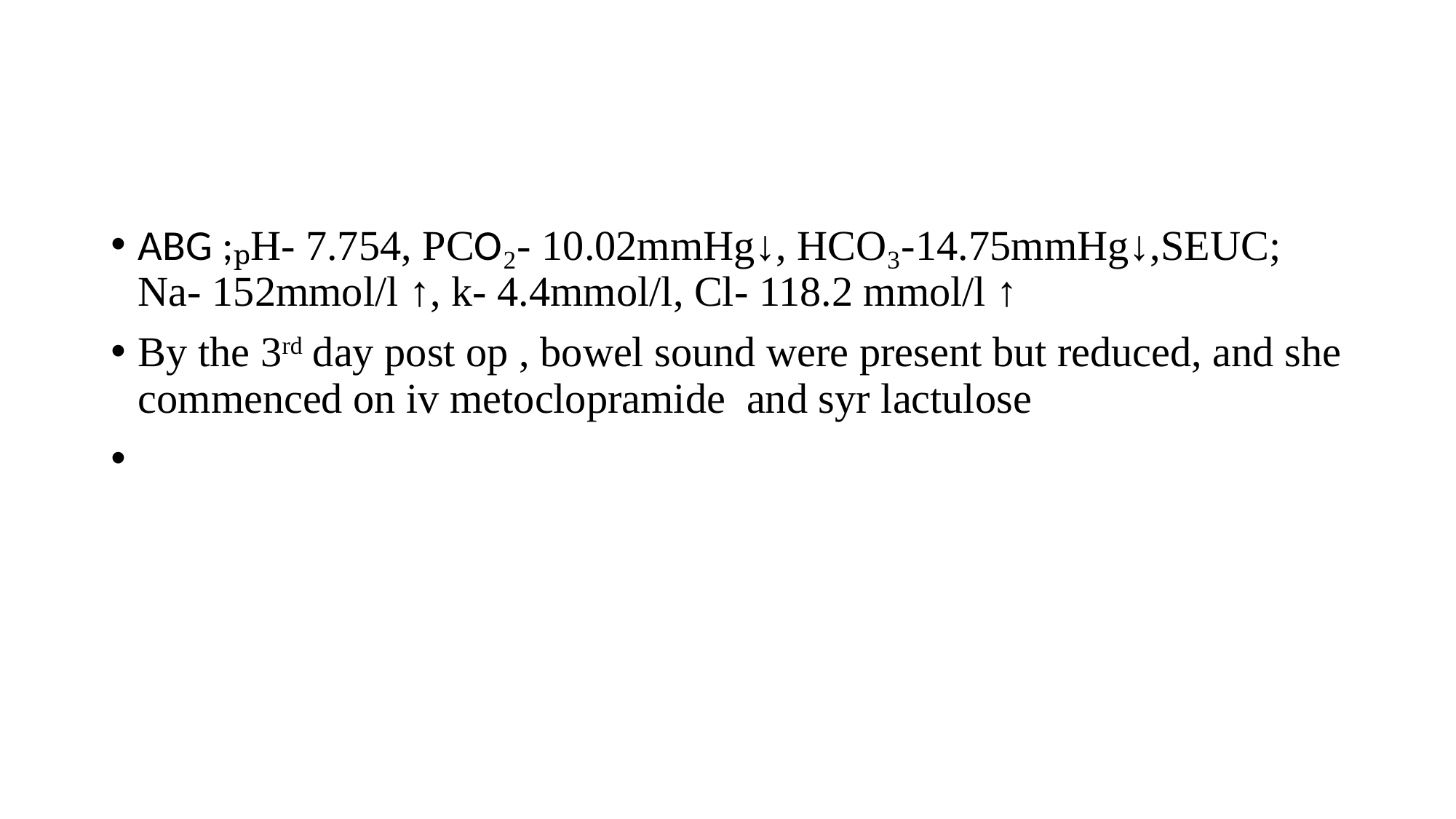

#
ABG ;ₚH- 7.754, PCO₂- 10.02mmHg↓, HCO₃-14.75mmHg↓,SEUC; Na- 152mmol/l ↑, k- 4.4mmol/l, Cl- 118.2 mmol/l ↑
By the 3rd day post op , bowel sound were present but reduced, and she commenced on iv metoclopramide  and syr lactulose